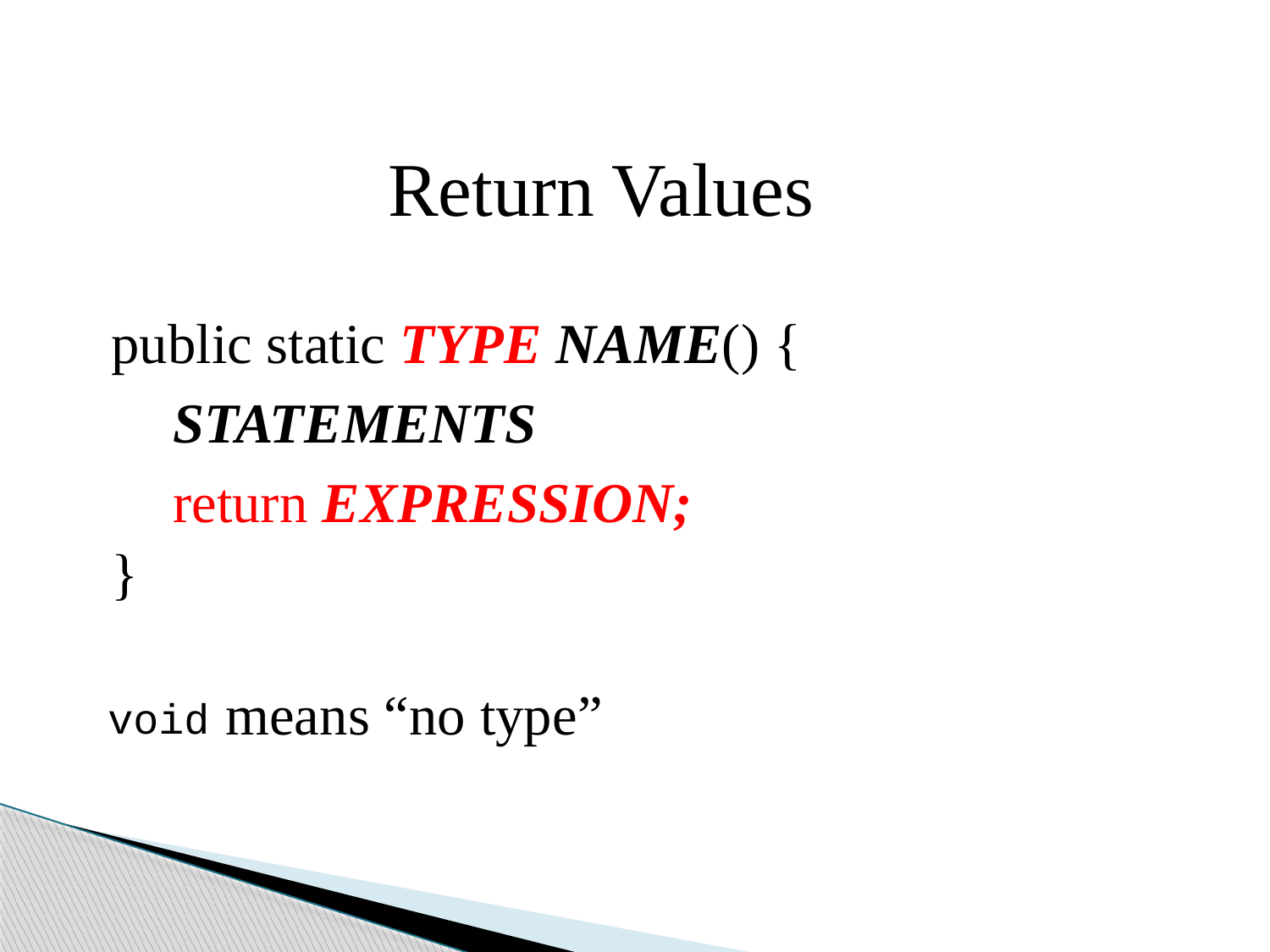

Return Values

public static TYPE NAME() {
	STATEMENTS
	return EXPRESSION;

}
means “no type”
void